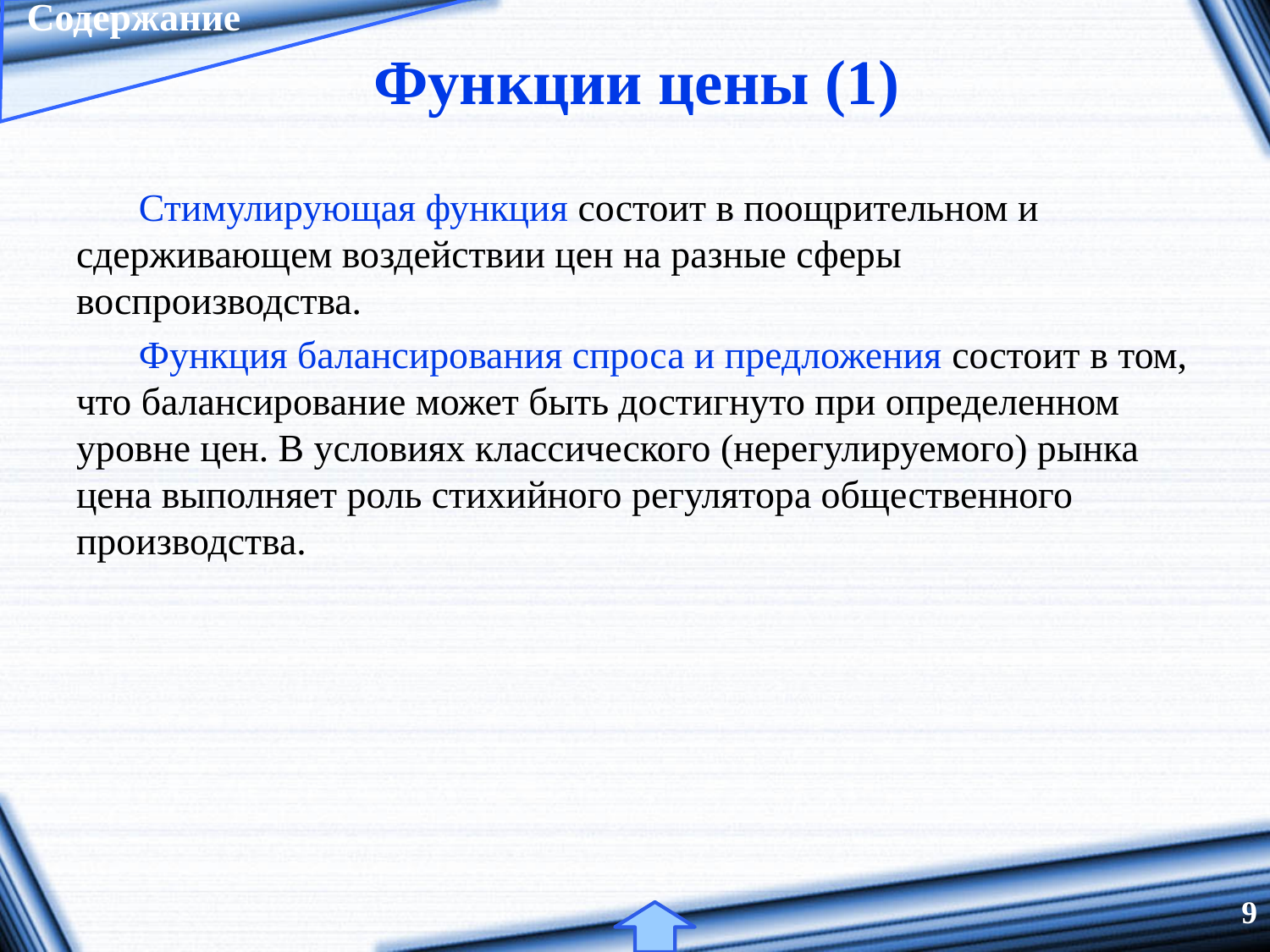

# Функции цены (1)

Содержание
Стимулирующая функция состоит в поощрительном и сдерживающем воздействии цен на разные сферы воспроизводства.
Функция балансирования спроса и предложения состоит в том, что балансирование может быть достигнуто при определенном уровне цен. В условиях классического (нерегулируемого) рынка цена выполняет роль стихийного регулятора общественного производства.
9